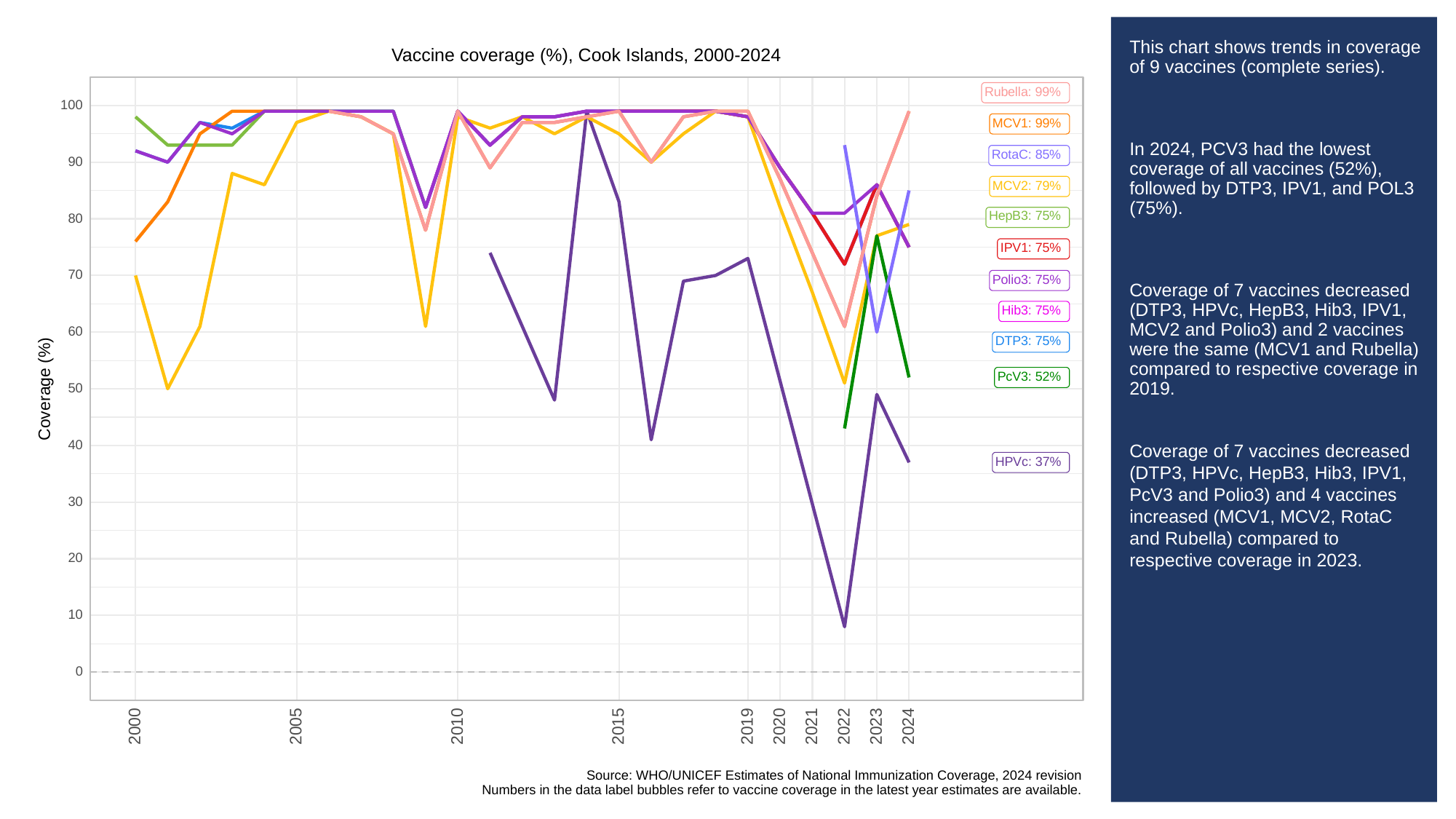

# This chart shows trends in coverage of 9 vaccines (complete series).

In 2024, PCV3 had the lowest coverage of all vaccines (52%), followed by DTP3, IPV1, and POL3 (75%).

Coverage of 7 vaccines decreased (DTP3, HPVc, HepB3, Hib3, IPV1, MCV2 and Polio3) and 2 vaccines were the same (MCV1 and Rubella) compared to respective coverage in 2019.

Coverage of 7 vaccines decreased (DTP3, HPVc, HepB3, Hib3, IPV1, PcV3 and Polio3) and 4 vaccines increased (MCV1, MCV2, RotaC and Rubella) compared to respective coverage in 2023.

Vaccine coverage (%), Cook Islands, 2000-2024

Rubella: 99%

100

MCV1: 99%

RotaC: 85%

90

MCV2: 79%

HepB3: 75%
80

IPV1: 75%

70
Polio3: 75%

Hib3: 75%
60

DTP3: 75%

PcV3: 52%

Coverage (%)
50

40

HPVc: 37%

30

20

10

0

2023
2000
2005
2010
2015
2019
2020
2021
2022
2024
Source: WHO/UNICEF Estimates of National Immunization Coverage, 2024 revision
Numbers in the data label bubbles refer to vaccine coverage in the latest year estimates are available.